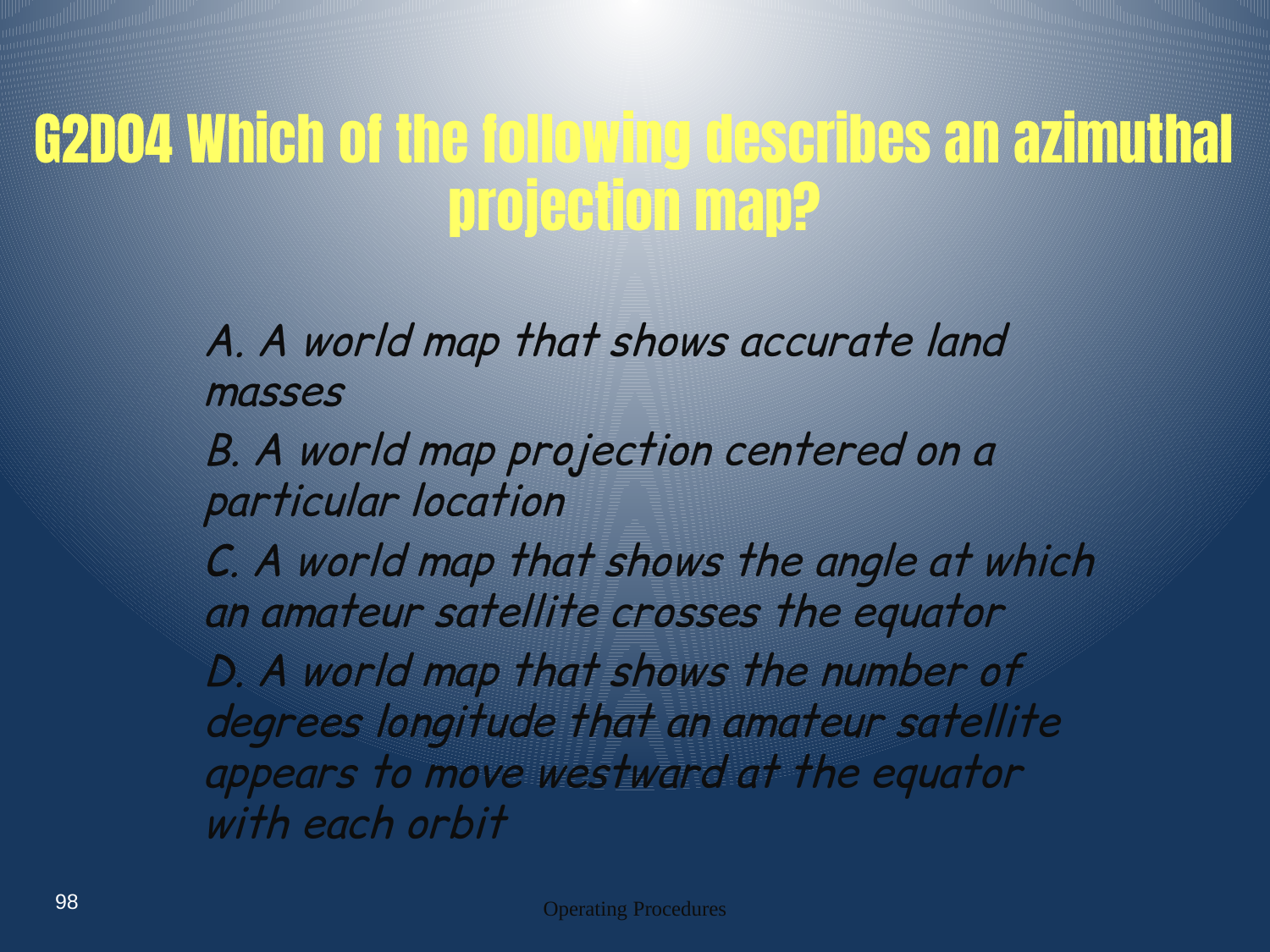

# G2D04 Which of the following describes an azimuthal projection map?
A. A world map that shows accurate land masses
B. A world map projection centered on a particular location
C. A world map that shows the angle at which an amateur satellite crosses the equator
D. A world map that shows the number of degrees longitude that an amateur satellite appears to move westward at the equator with each orbit
98
Operating Procedures